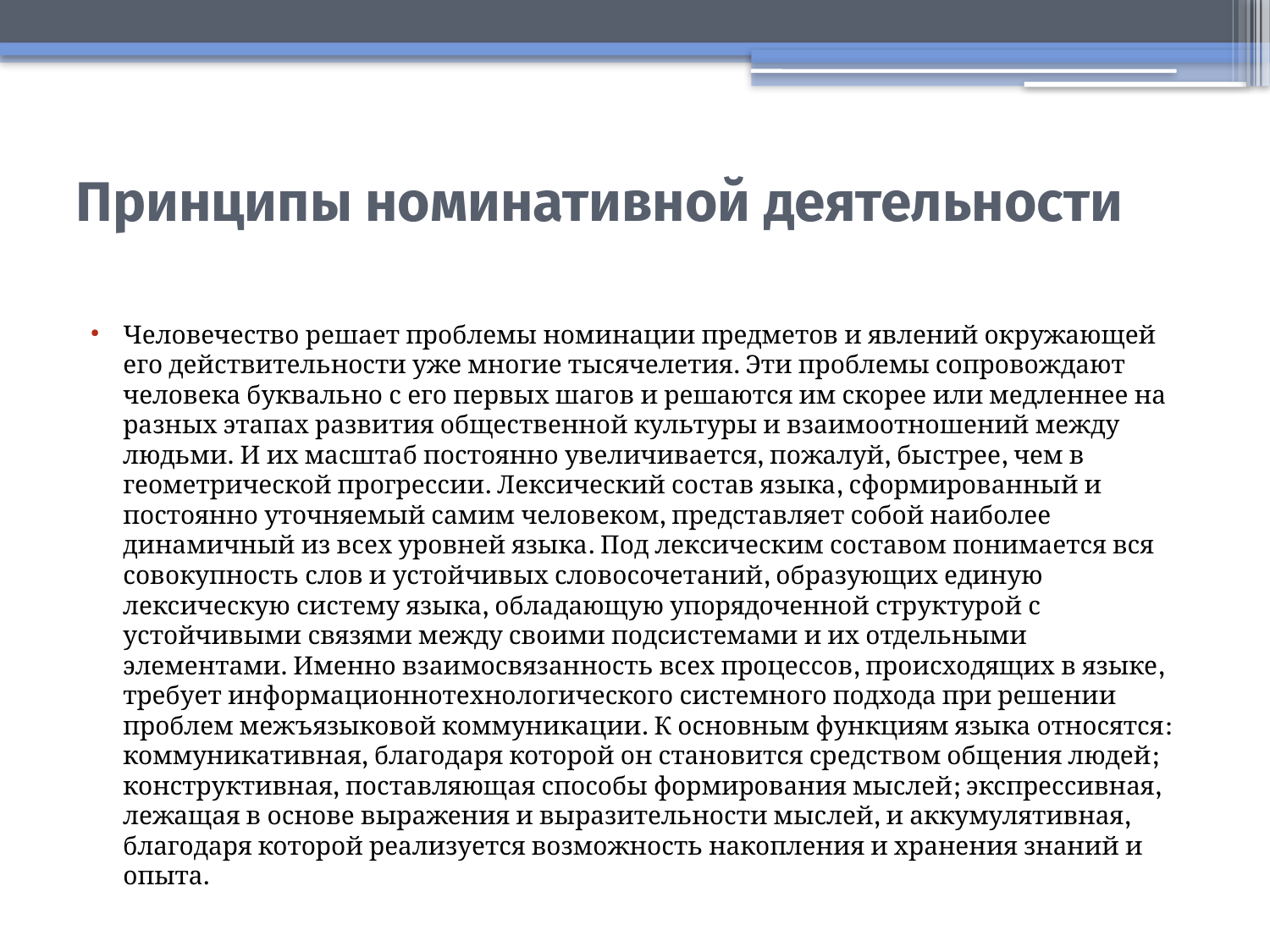

# Принципы номинативной деятельности
Человечество решает проблемы номинации предметов и явлений окружающей его действительности уже многие тысячелетия. Эти проблемы сопровождают человека буквально с его первых шагов и решаются им скорее или медленнее на разных этапах развития общественной культуры и взаимоотношений между людьми. И их масштаб постоянно увеличивается, пожалуй, быстрее, чем в геометрической прогрессии. Лексический состав языка, сформированный и постоянно уточняемый самим человеком, представляет собой наиболее динамичный из всех уровней языка. Под лексическим составом понимается вся совокупность слов и устойчивых словосочетаний, образующих единую лексическую систему языка, обладающую упорядоченной структурой с устойчивыми связями между своими подсистемами и их отдельными элементами. Именно взаимосвязанность всех процессов, происходящих в языке, требует информационнотехнологического системного подхода при решении проблем межъязыковой коммуникации. К основным функциям языка относятся: коммуникативная, благодаря которой он становится средством общения людей; конструктивная, поставляющая способы формирования мыслей; экспрессивная, лежащая в основе выражения и выразительности мыслей, и аккумулятивная, благодаря которой реализуется возможность накопления и хранения знаний и опыта.